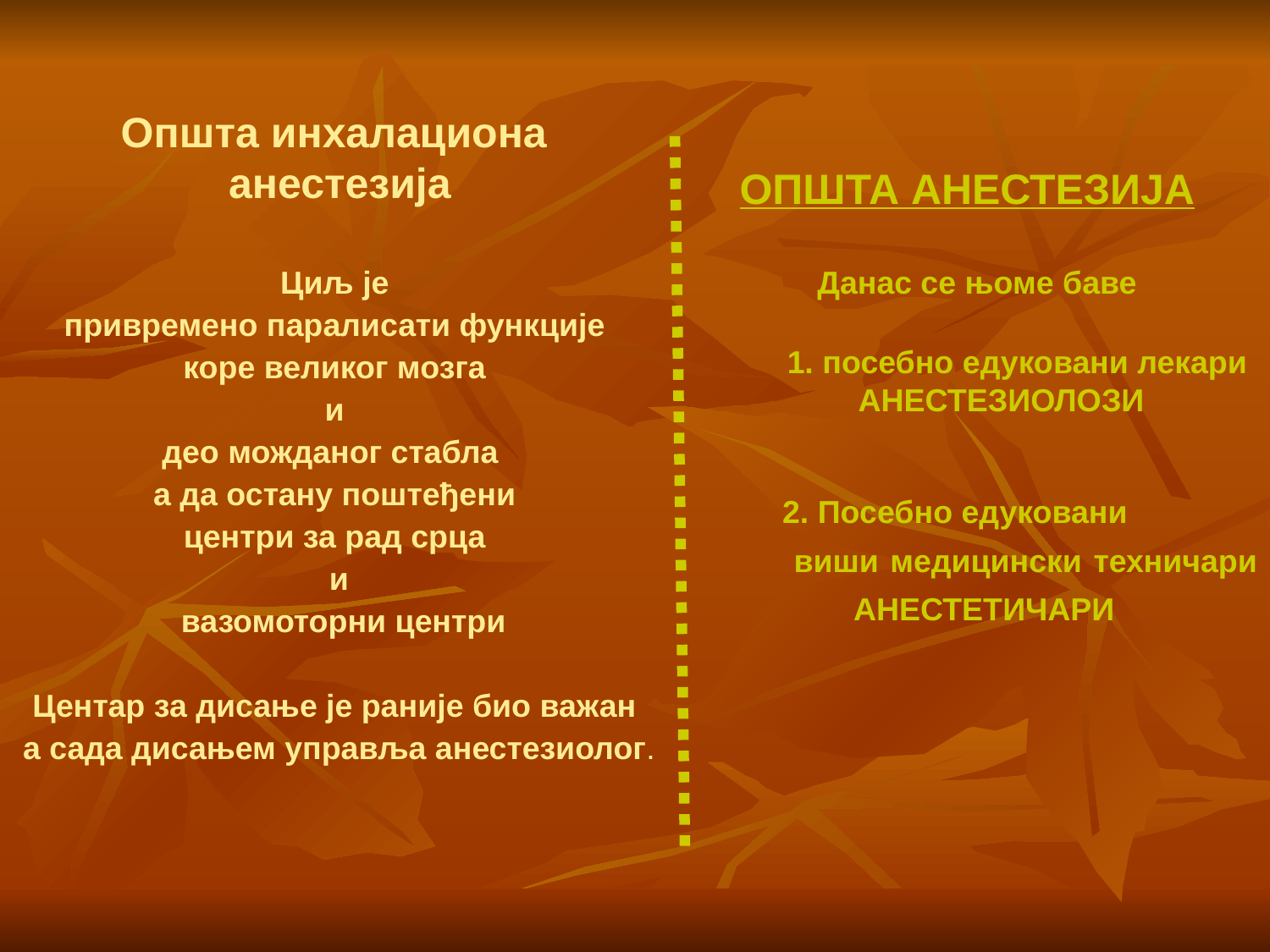

Општа инхалациона
анестезија

ОПШТА АНЕСТЕЗИЈА
Циљ је
 привремено паралисати функције
коре великог мозга
 и
део можданог стабла
а да остану поштеђени
 центри за рад срца
 и
  вазомоторни центри

Центар за дисање је раније био важан
 а сада дисањем управља анестезиолог.
Данас се њоме баве
1. посебно едуковани лекари
        АНЕСТЕЗИОЛОЗИ
2. Посебно едуковани
 виши медицински техничари
        АНЕСТЕТИЧАРИ